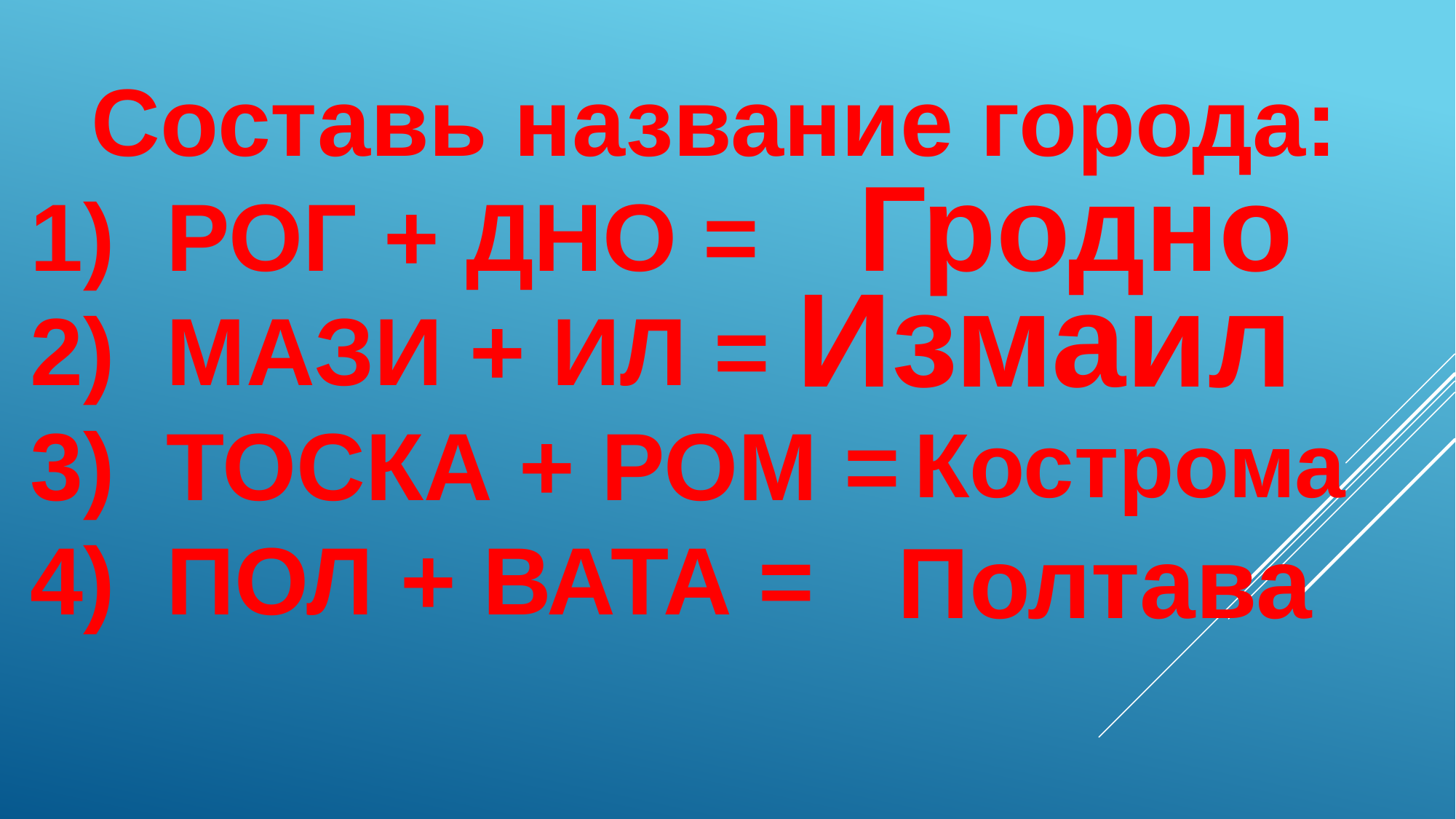

Составь название города:
РОГ + ДНО =
МАЗИ + ИЛ =
ТОСКА + РОМ =
ПОЛ + ВАТА =
Гродно
Измаил
Кострома
Полтава